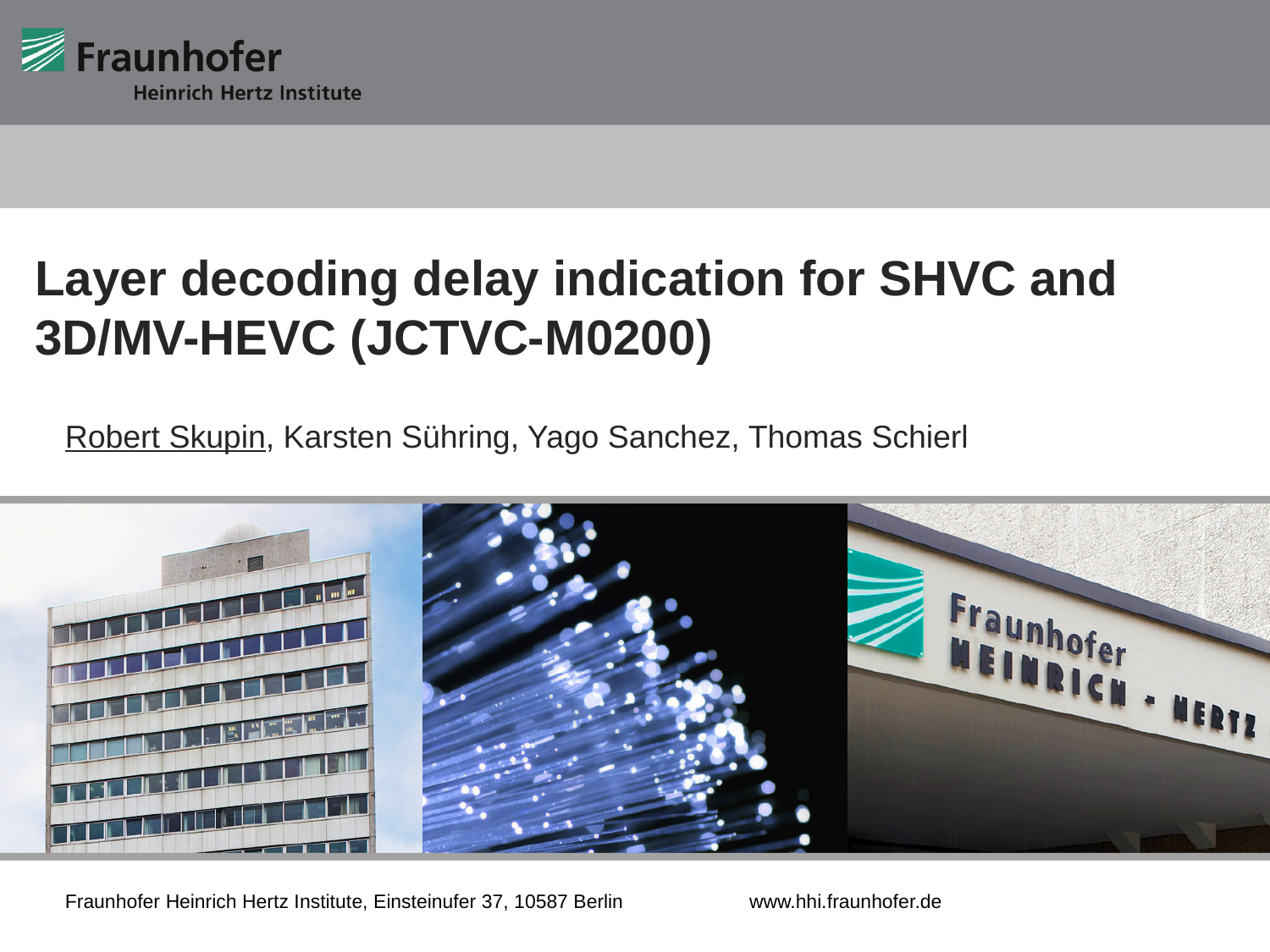

Layer decoding delay indication for SHVC and 3D/MV-HEVC (JCTVC-M0200)
Robert Skupin, Karsten Sühring, Yago Sanchez, Thomas Schierl